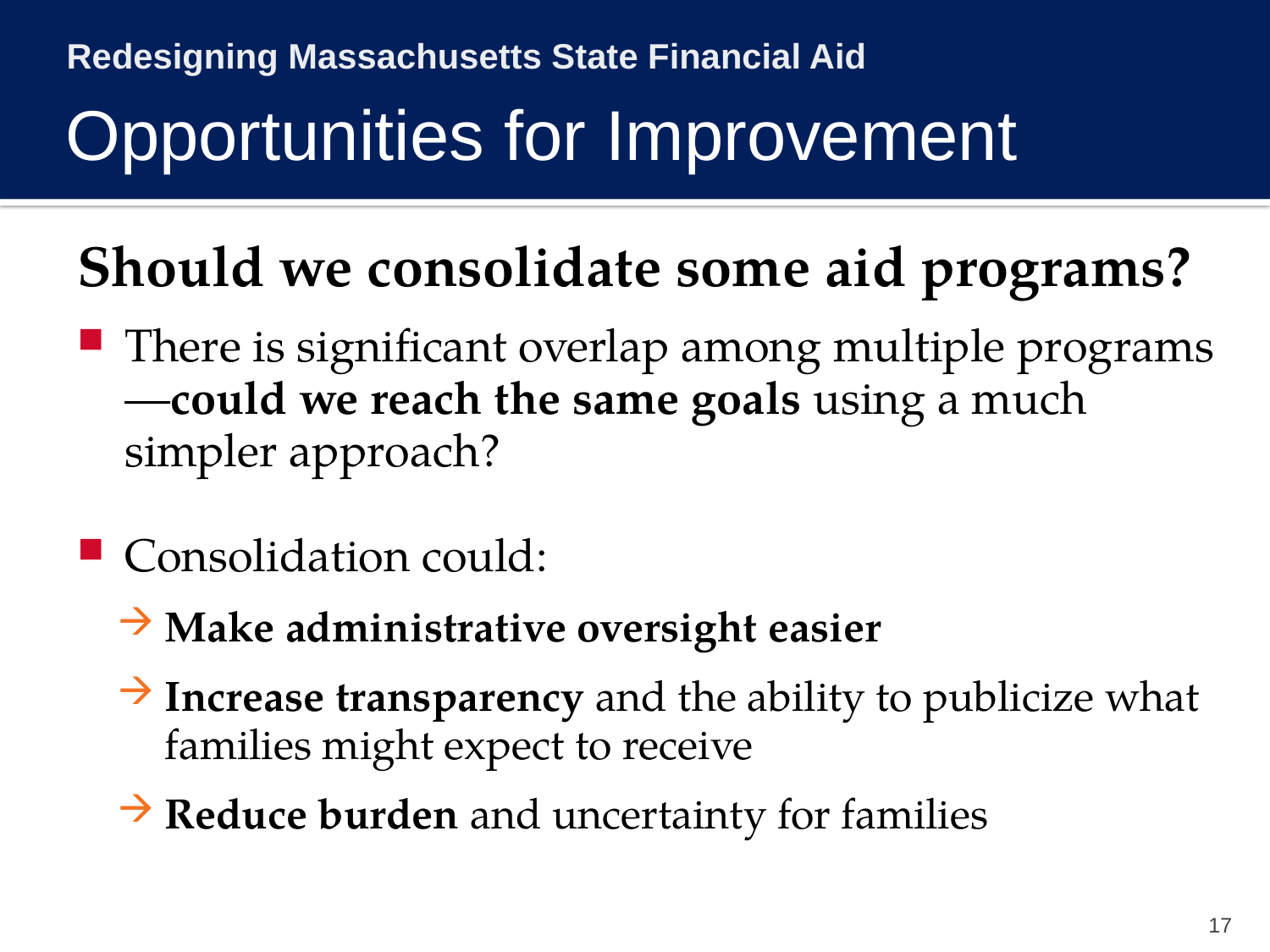

Redesigning Massachusetts State Financial Aid
# Opportunities for Improvement
Should we consolidate some aid programs?
There is significant overlap among multiple programs—could we reach the same goals using a much simpler approach?
Consolidation could:
Make administrative oversight easier
Increase transparency and the ability to publicize what families might expect to receive
Reduce burden and uncertainty for families